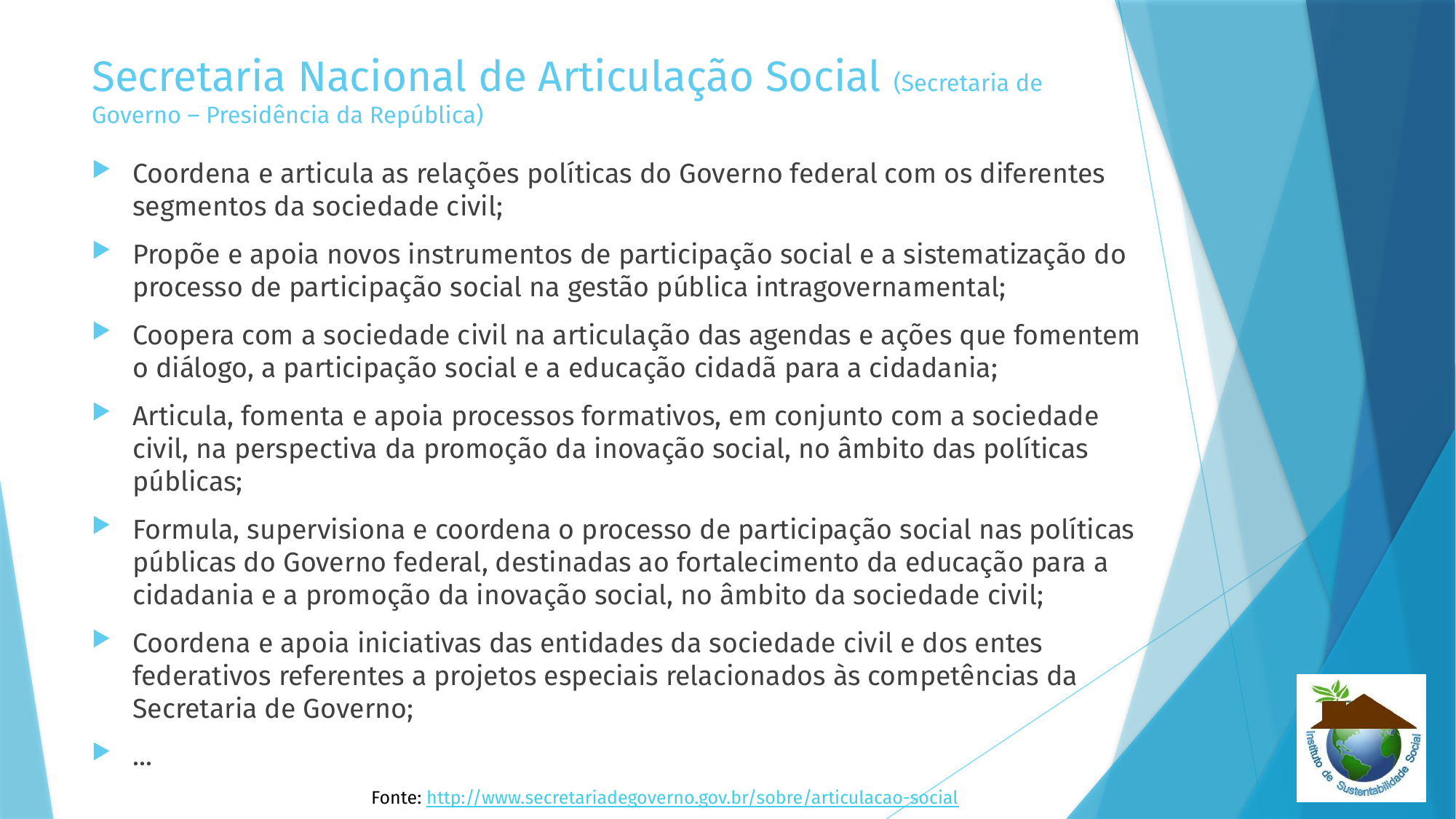

# Secretaria Nacional de Articulação Social (Secretaria de Governo – Presidência da República)
Coordena e articula as relações políticas do Governo federal com os diferentes segmentos da sociedade civil;
Propõe e apoia novos instrumentos de participação social e a sistematização do processo de participação social na gestão pública intragovernamental;
Coopera com a sociedade civil na articulação das agendas e ações que fomentem o diálogo, a participação social e a educação cidadã para a cidadania;
Articula, fomenta e apoia processos formativos, em conjunto com a sociedade civil, na perspectiva da promoção da inovação social, no âmbito das políticas públicas;
Formula, supervisiona e coordena o processo de participação social nas políticas públicas do Governo federal, destinadas ao fortalecimento da educação para a cidadania e a promoção da inovação social, no âmbito da sociedade civil;
Coordena e apoia iniciativas das entidades da sociedade civil e dos entes federativos referentes a projetos especiais relacionados às competências da Secretaria de Governo;
...
Fonte: http://www.secretariadegoverno.gov.br/sobre/articulacao-social